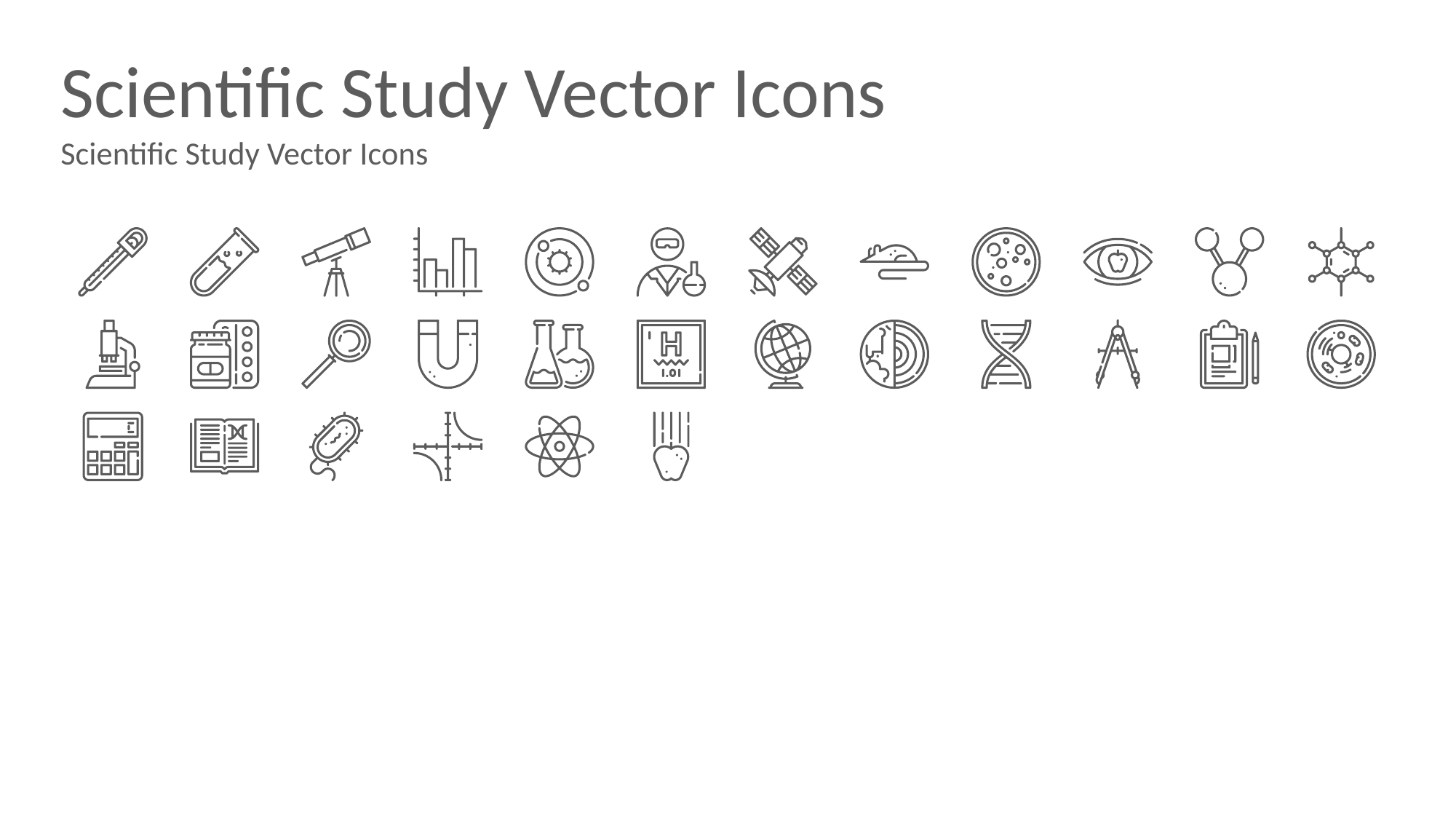

# Scientific Study Vector Icons
Scientific Study Vector Icons